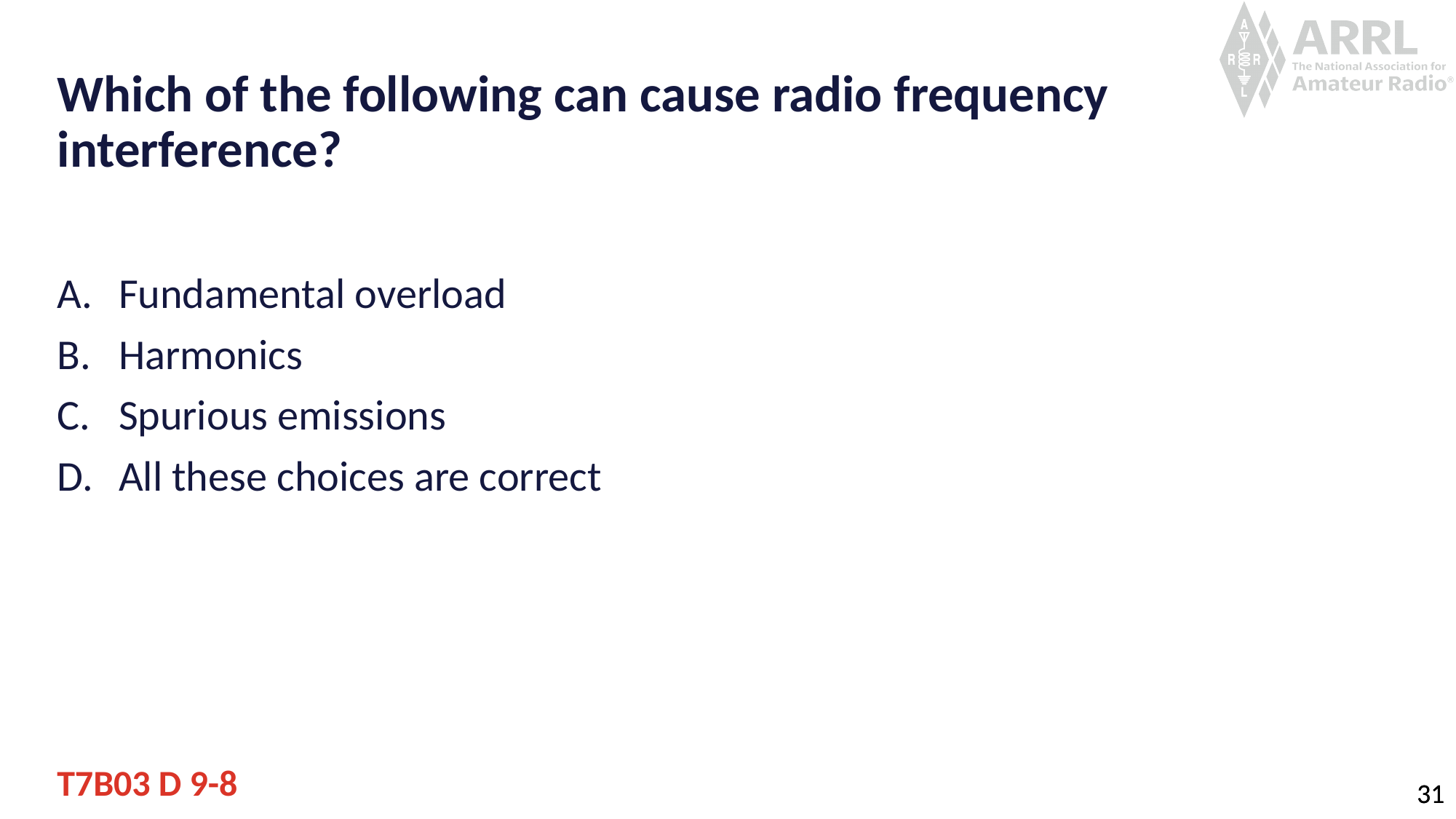

# Which of the following can cause radio frequency interference?
Fundamental overload
Harmonics
Spurious emissions
All these choices are correct
T7B03 D 9-8